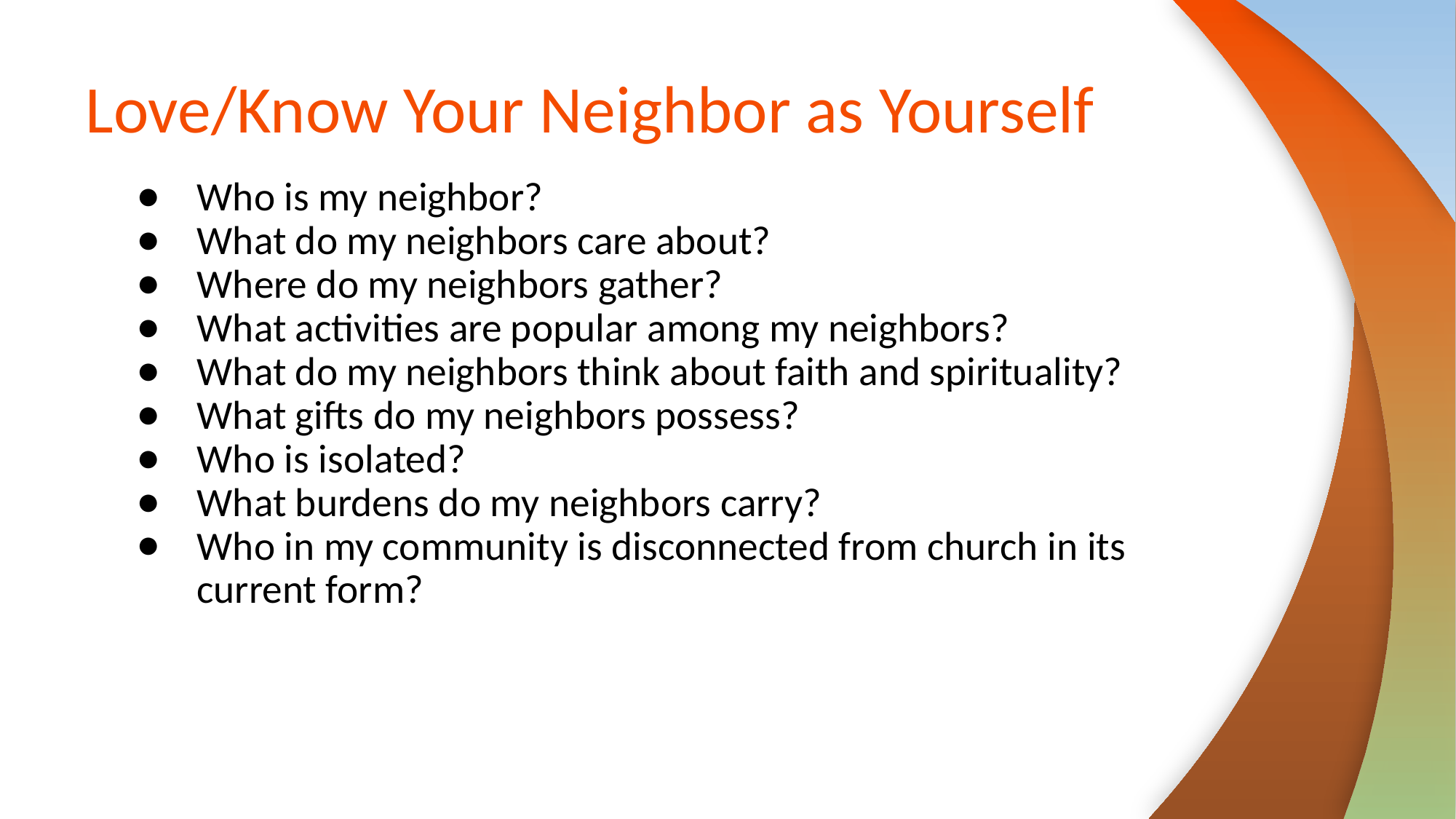

# Love/Know Your Neighbor as Yourself
Who is my neighbor?
What do my neighbors care about?
Where do my neighbors gather?
What activities are popular among my neighbors?
What do my neighbors think about faith and spirituality?
What gifts do my neighbors possess?
Who is isolated?
What burdens do my neighbors carry?
Who in my community is disconnected from church in its current form?
11